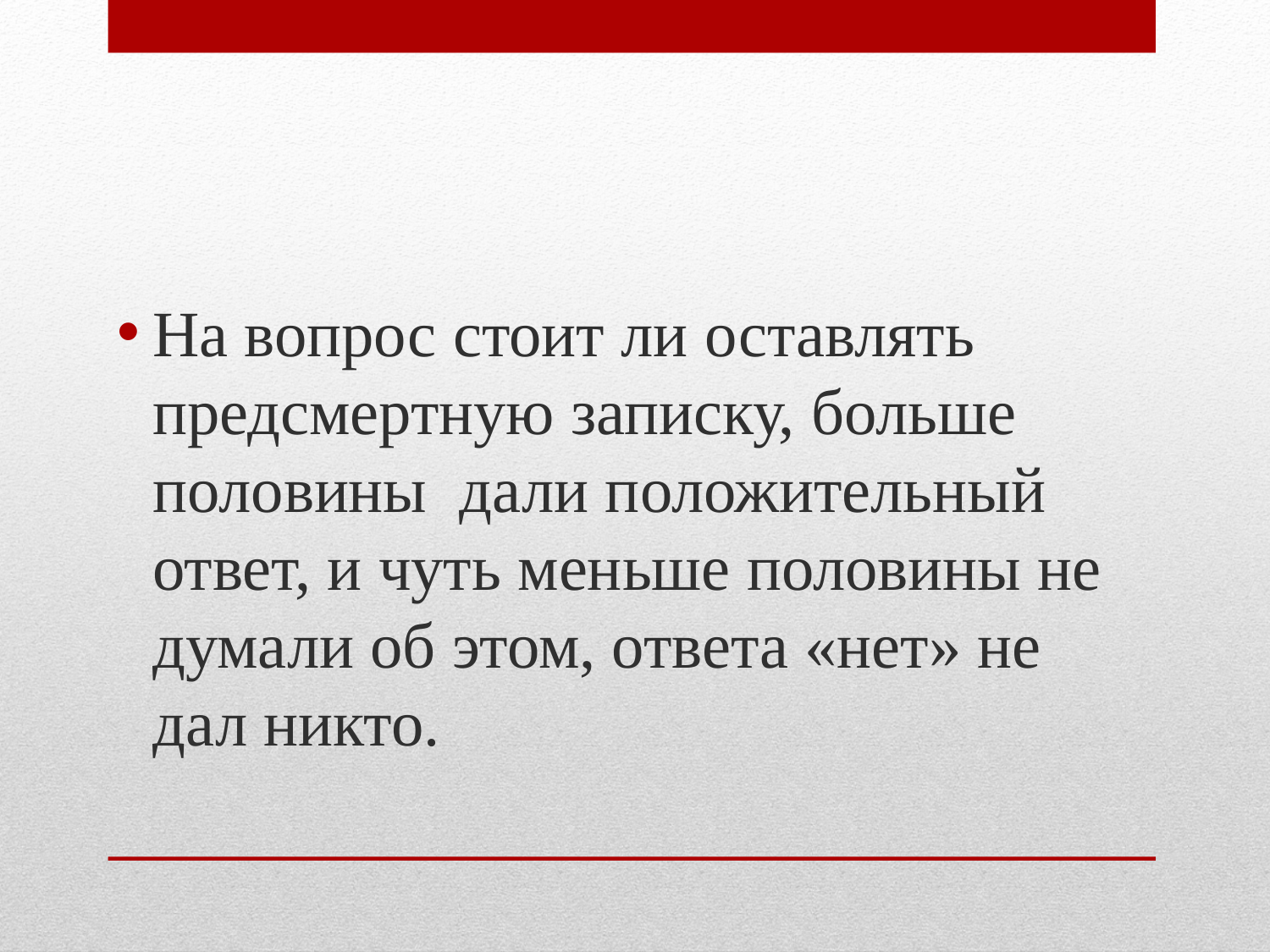

На вопрос стоит ли оставлять предсмертную записку, больше половины  дали положительный ответ, и чуть меньше половины не думали об этом, ответа «нет» не дал никто.

#